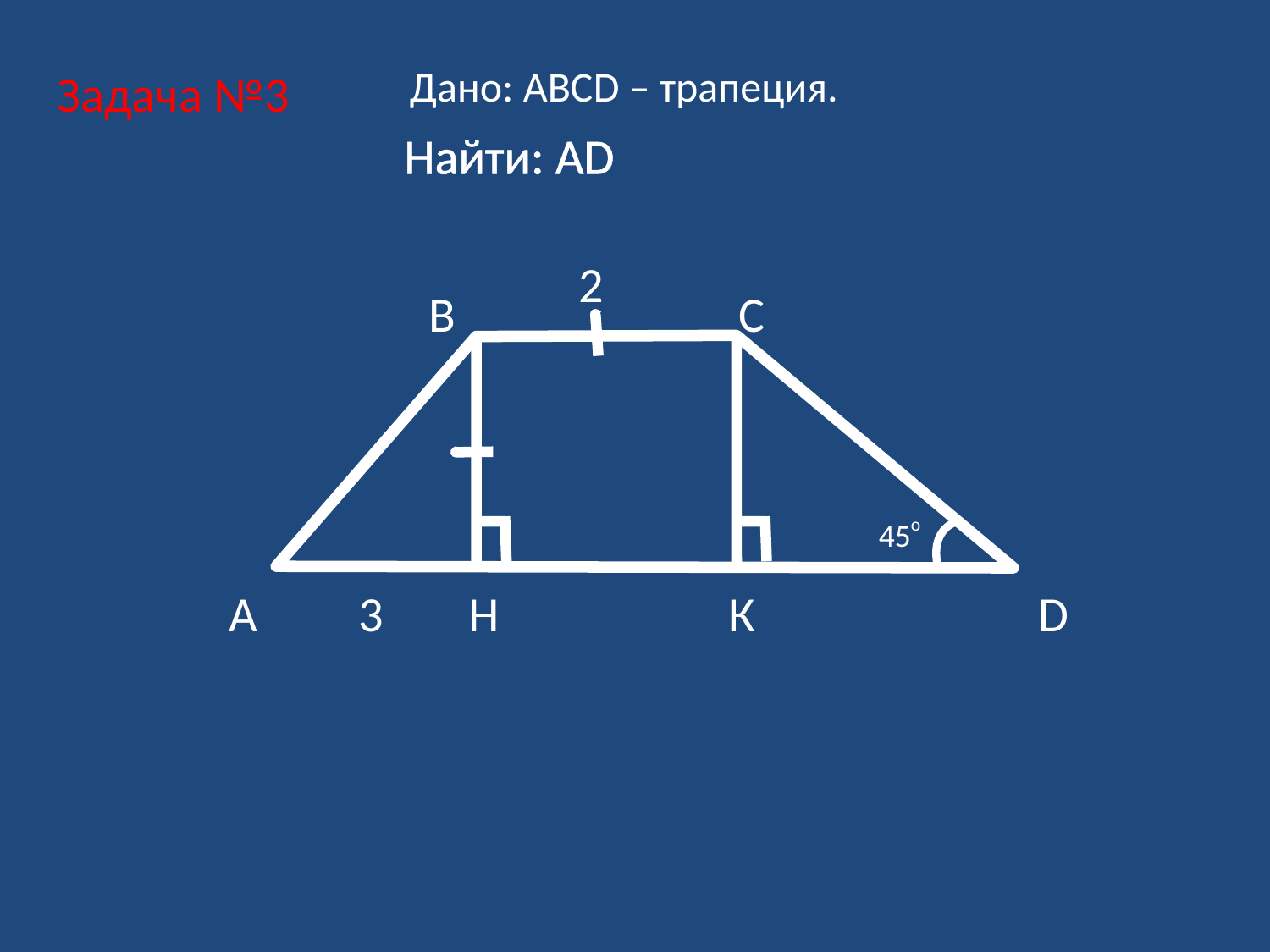

Дано: АВСD – трапеция.
Задача №3

Найти: AD
2
В
С

H

К

45o

А
3
D